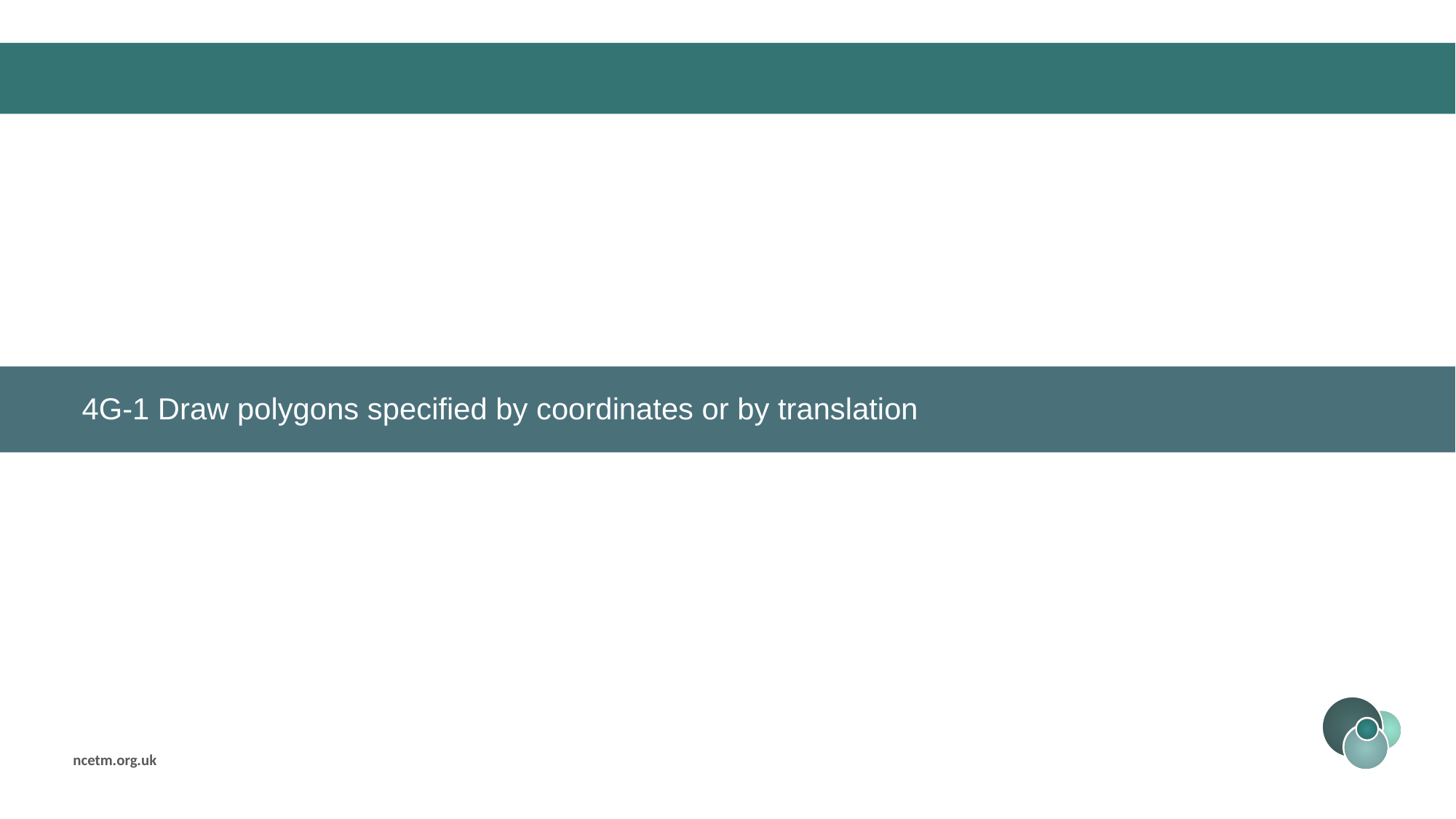

4G-1 Draw polygons specified by coordinates or by translation